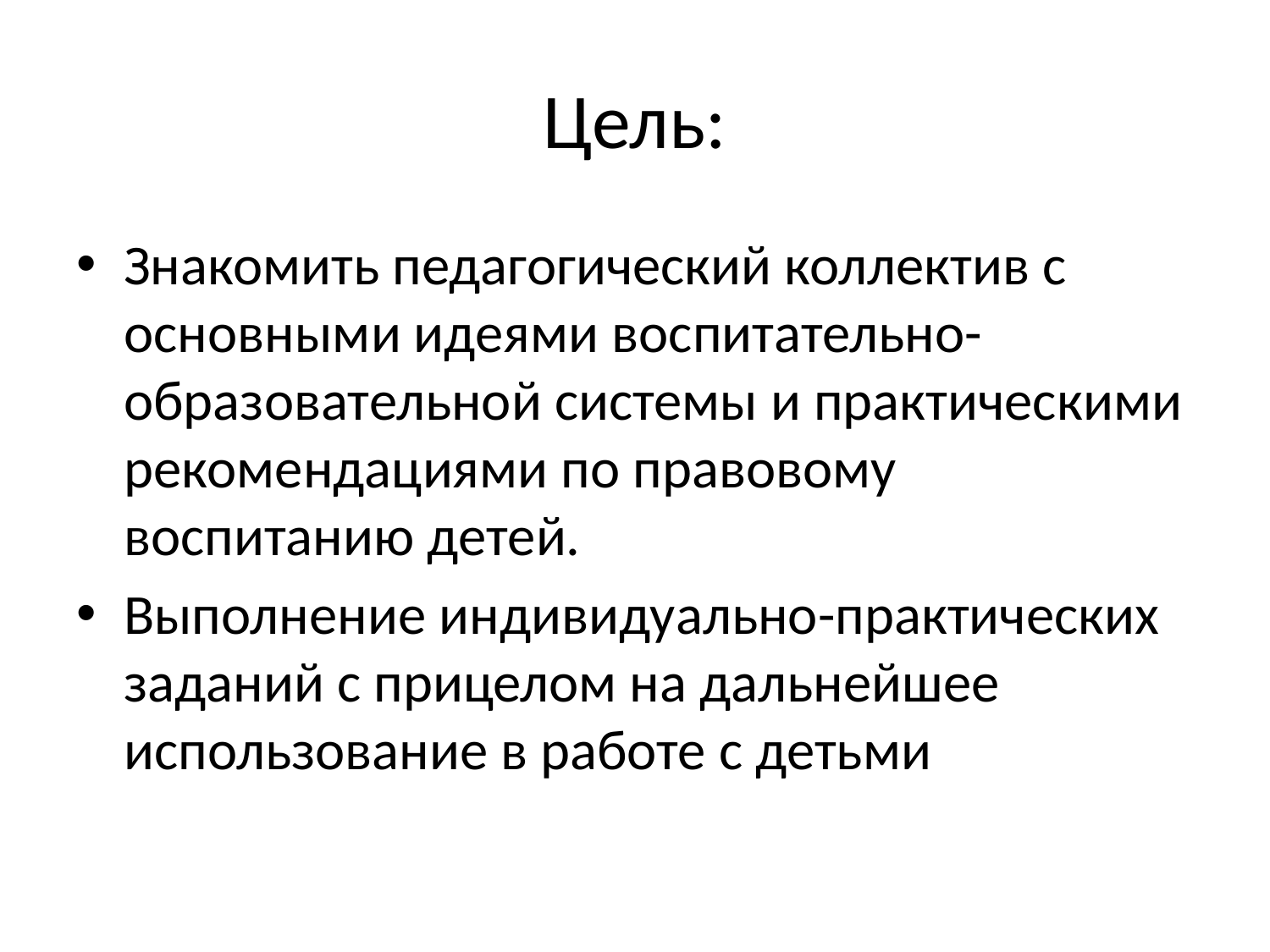

# Цель:
Знакомить педагогический коллектив с основными идеями воспитательно-образовательной системы и практическими рекомендациями по правовому воспитанию детей.
Выполнение индивидуально-практических заданий с прицелом на дальнейшее использование в работе с детьми